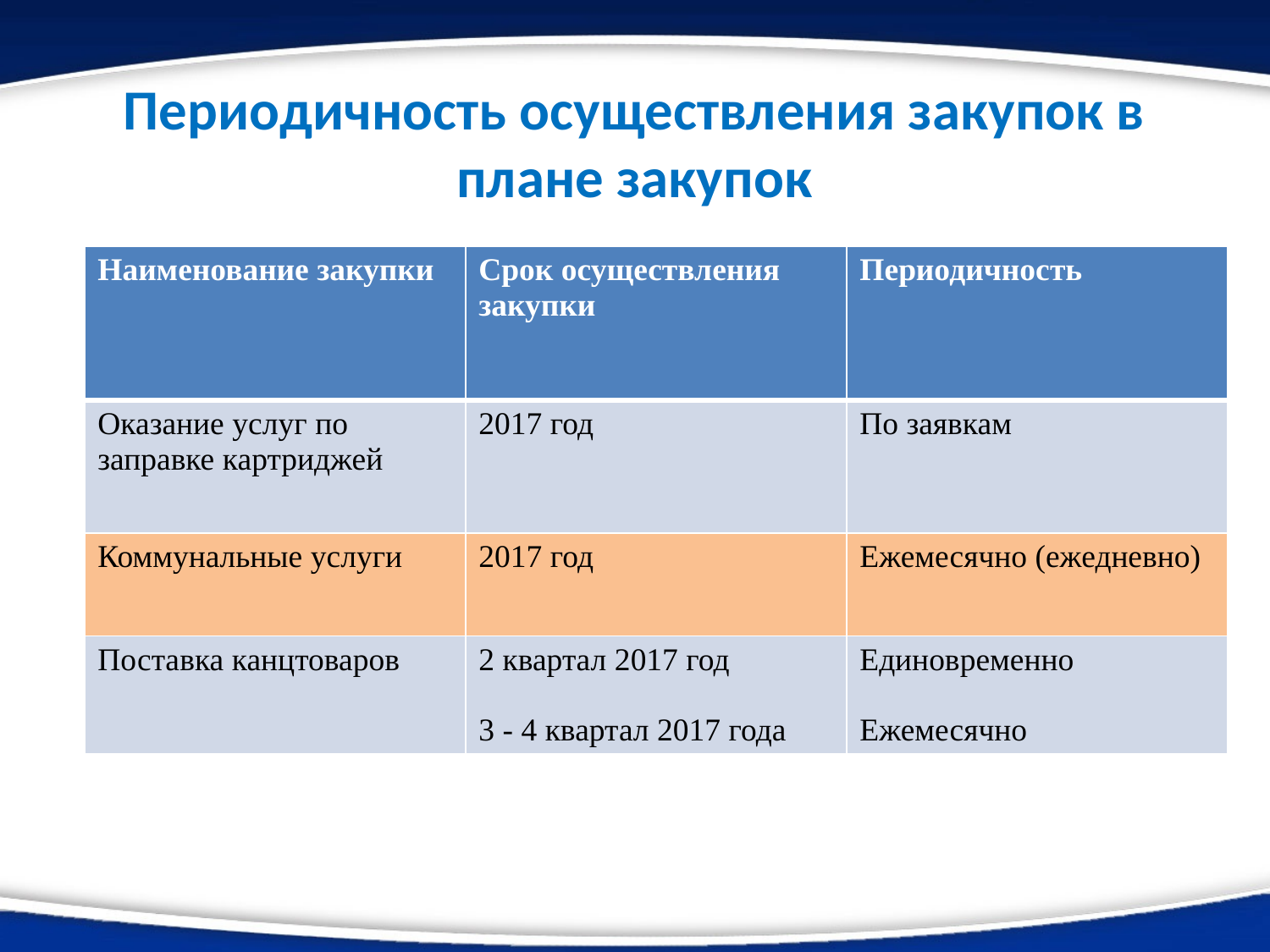

# Периодичность осуществления закупок в плане закупок
| Наименование закупки | Срок осуществления закупки | Периодичность |
| --- | --- | --- |
| Оказание услуг по заправке картриджей | 2017 год | По заявкам |
| Коммунальные услуги | 2017 год | Ежемесячно (ежедневно) |
| Поставка канцтоваров | 2 квартал 2017 год 3 - 4 квартал 2017 года | Единовременно Ежемесячно |